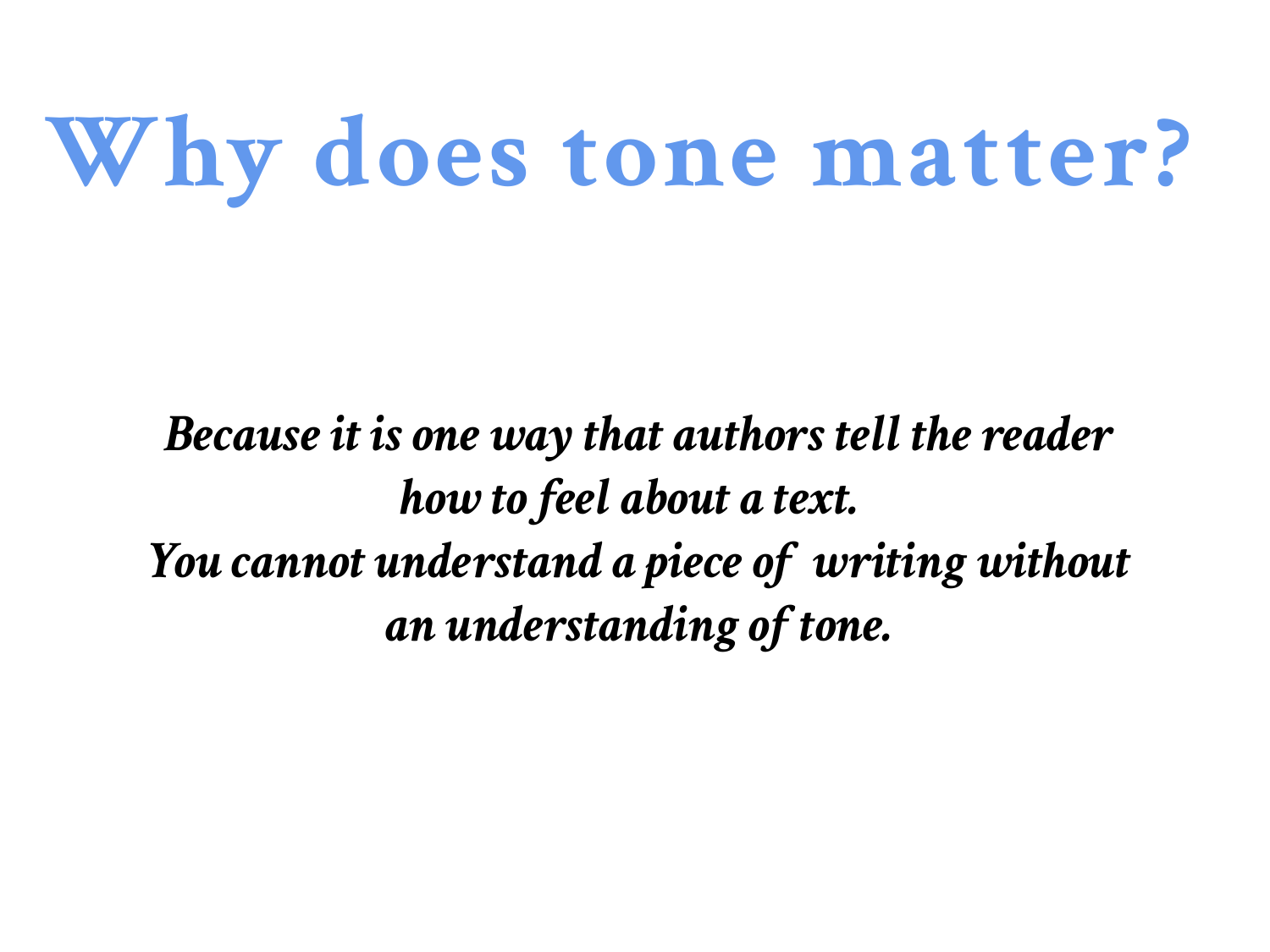

Why does tone matter?
Because it is one way that authors tell the reader how to feel about a text.
You cannot understand a piece of  writing without an understanding of tone.